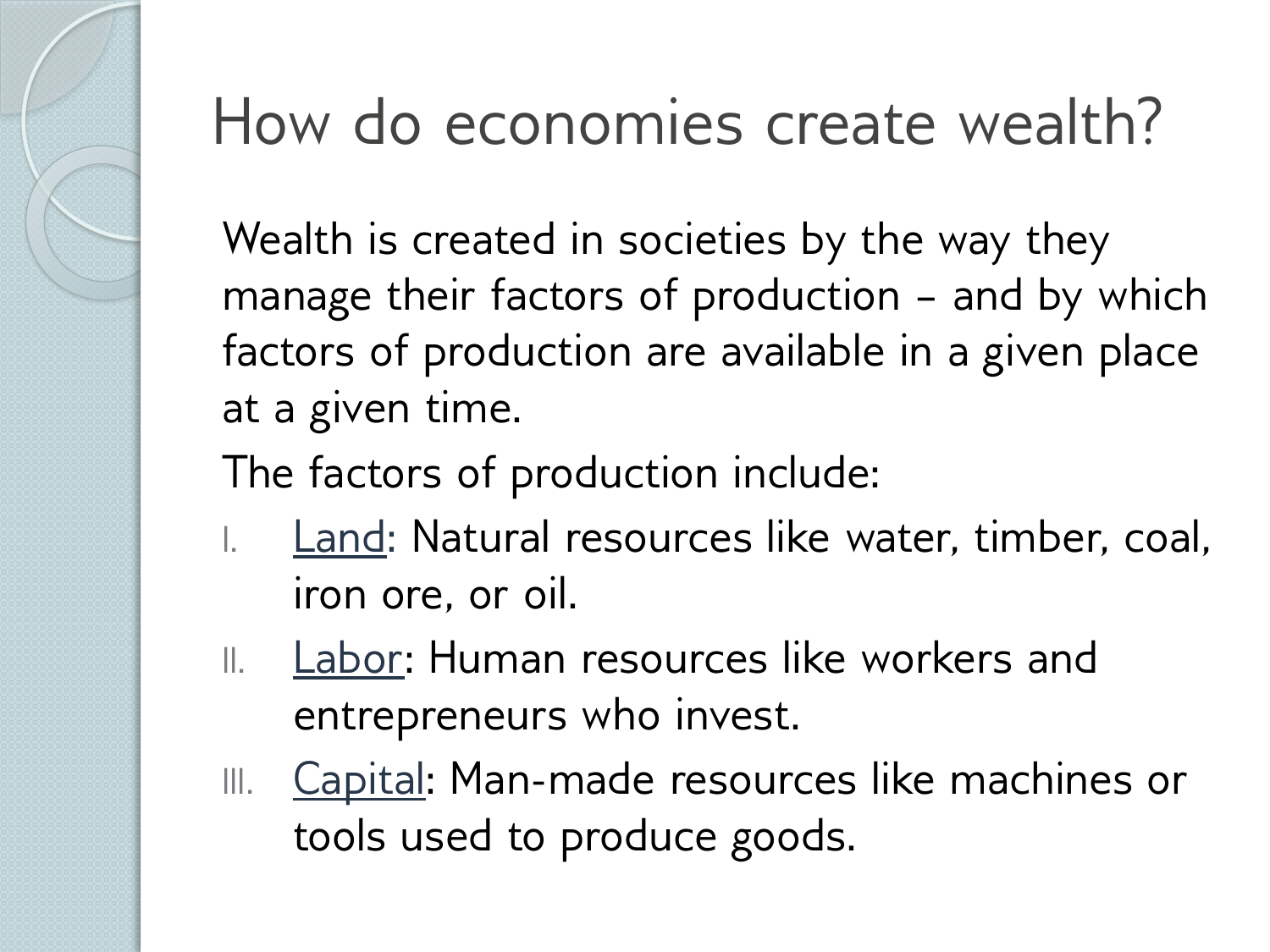

# How do economies create wealth?
Wealth is created in societies by the way they manage their factors of production – and by which factors of production are available in a given place at a given time.
The factors of production include:
Land: Natural resources like water, timber, coal, iron ore, or oil.
Labor: Human resources like workers and entrepreneurs who invest.
Capital: Man-made resources like machines or tools used to produce goods.